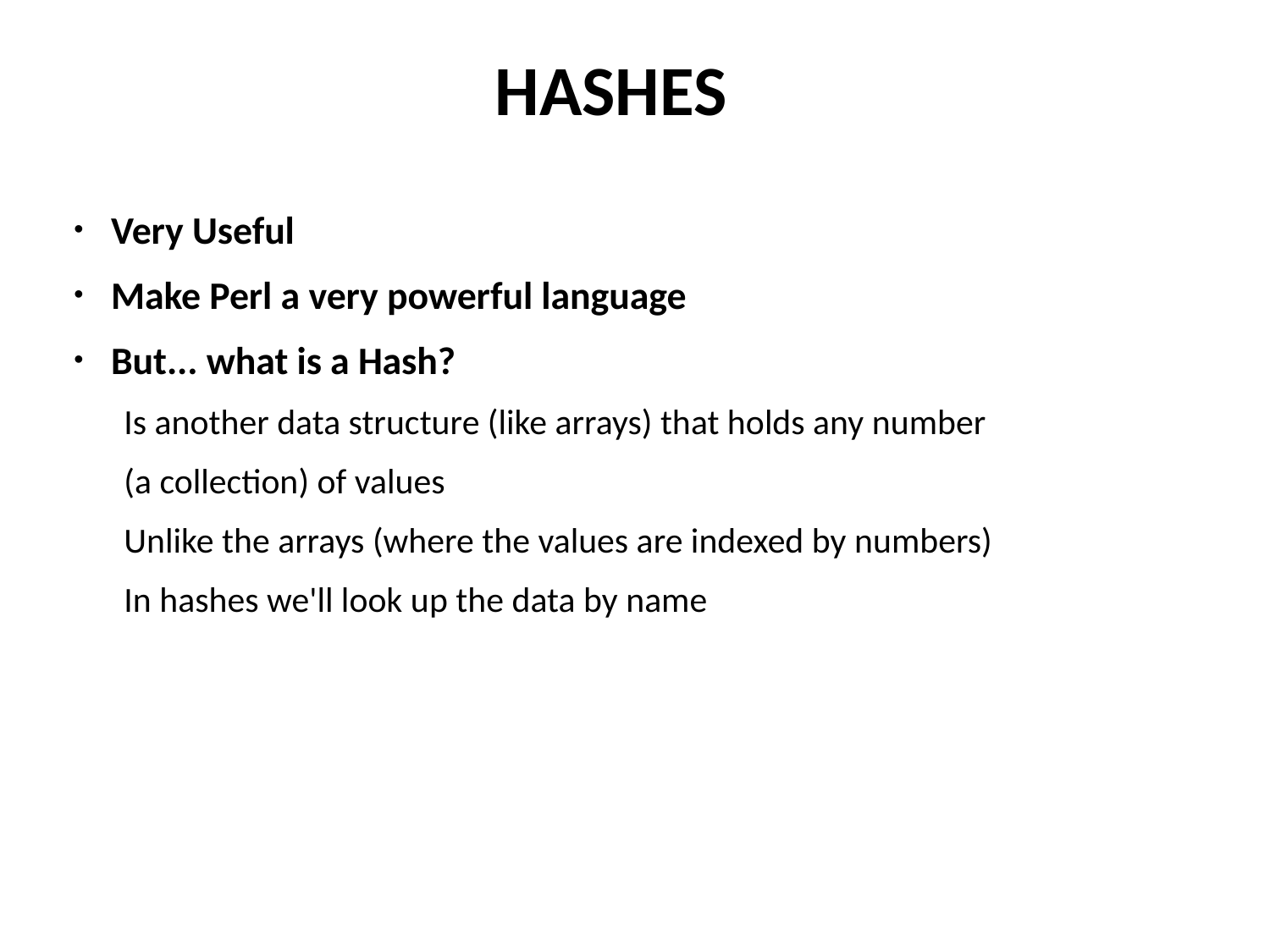

HASHES
Very Useful
Make Perl a very powerful language
But... what is a Hash?
Is another data structure (like arrays) that holds any number
(a collection) of values
Unlike the arrays (where the values are indexed by numbers)
In hashes we'll look up the data by name